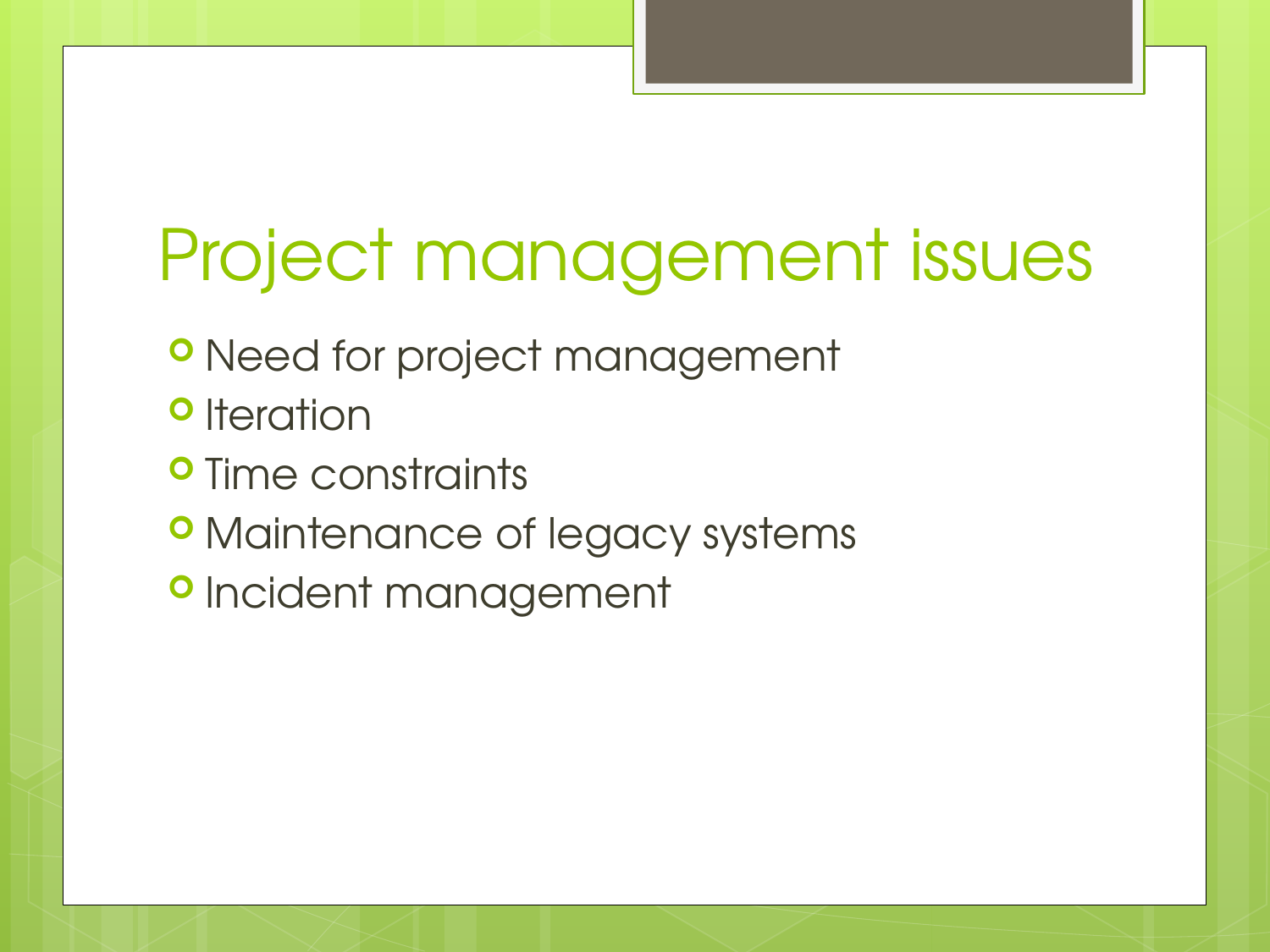

# Project management issues
Need for project management
Iteration
Time constraints
Maintenance of legacy systems
Incident management